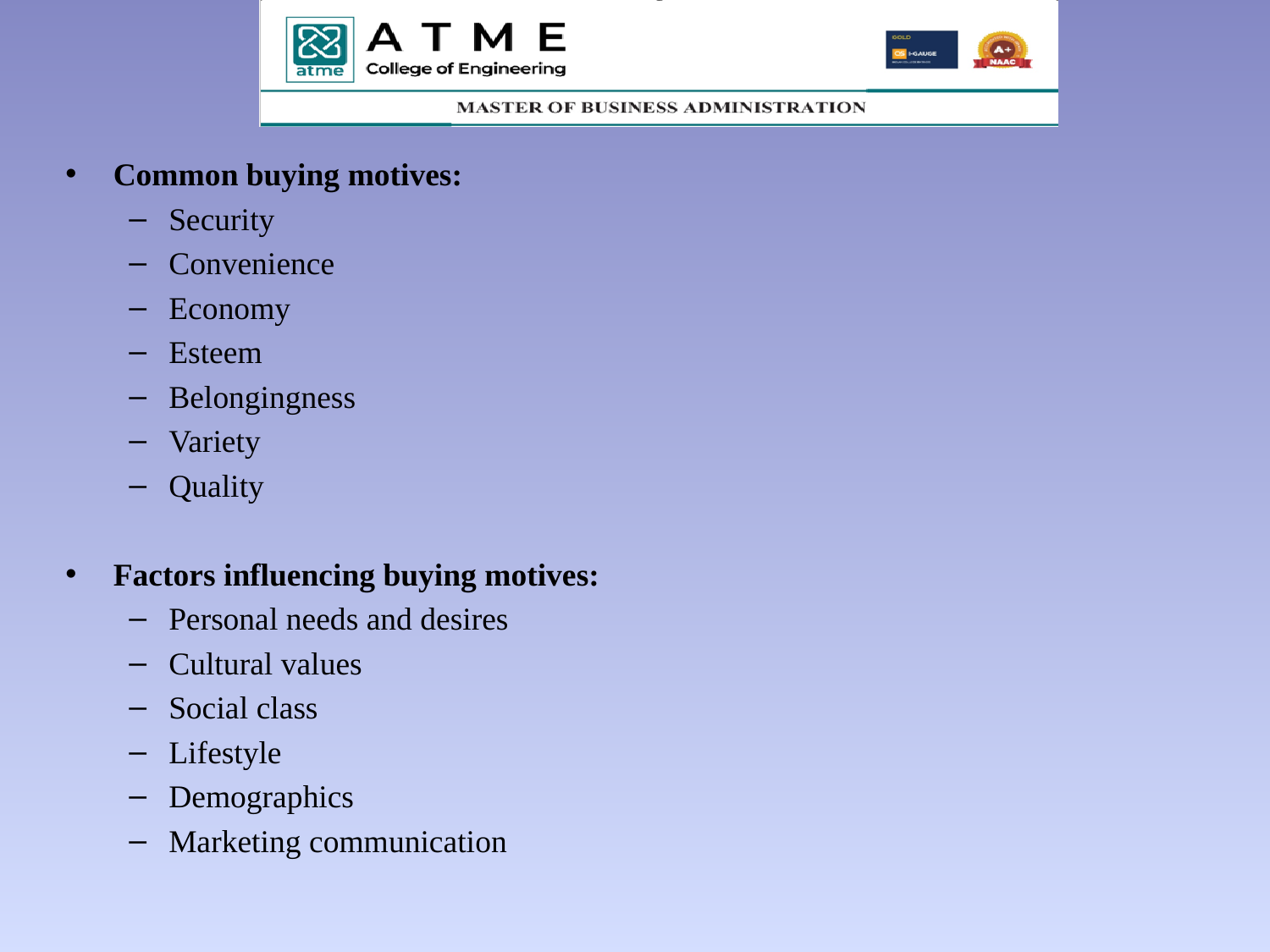

#
Common buying motives:
Security
Convenience
Economy
Esteem
Belongingness
Variety
Quality

Factors influencing buying motives:
Personal needs and desires
Cultural values
Social class
Lifestyle
Demographics
Marketing communication